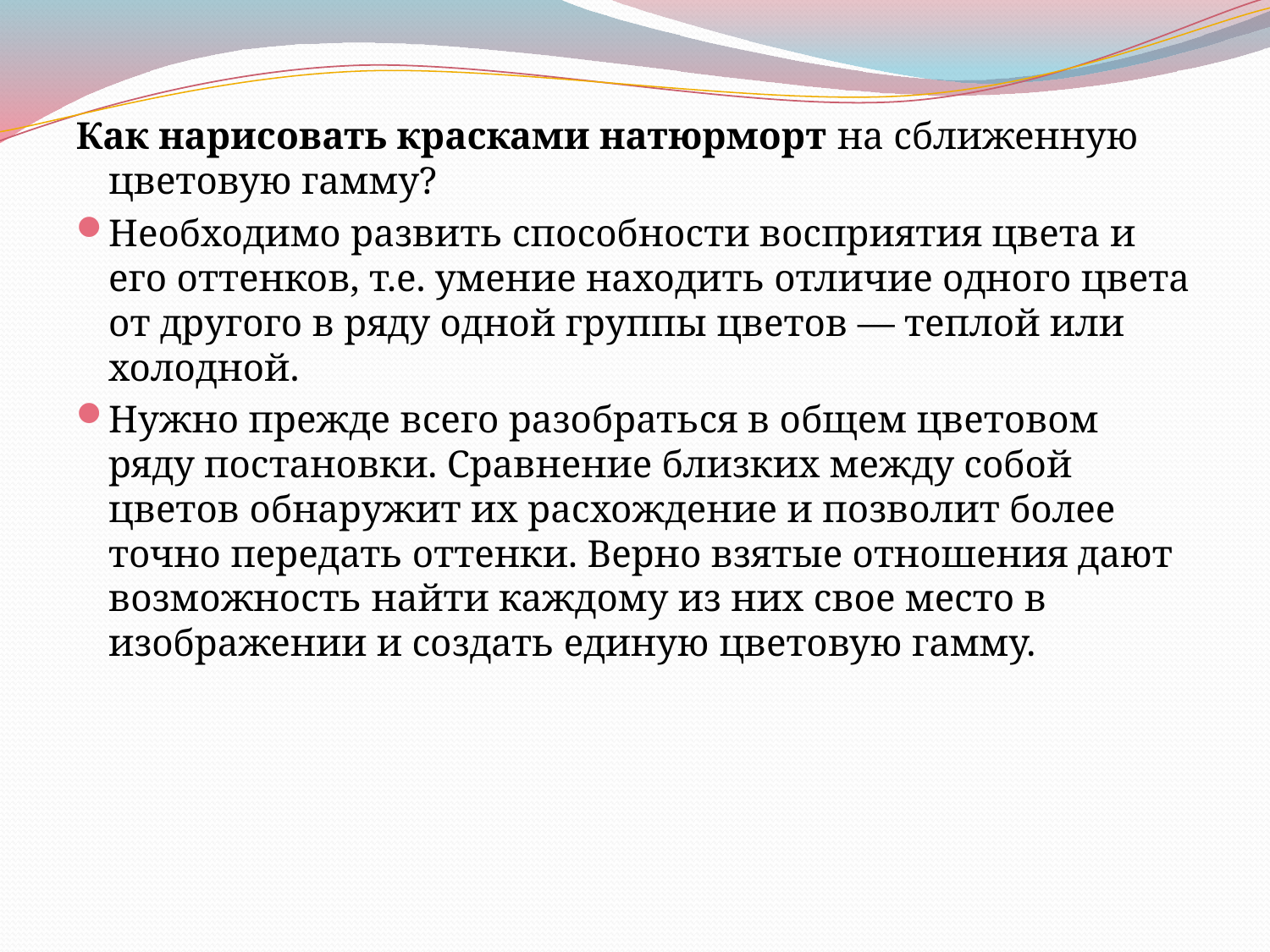

#
Как нарисовать красками натюрморт на сближенную цветовую гамму?
Необходимо развить способности восприятия цвета и его оттенков, т.е. умение находить отличие одного цвета от другого в ряду одной группы цветов — теплой или холодной.
Нужно прежде всего разобраться в общем цветовом ряду постановки. Сравнение близких между собой цветов обнаружит их расхождение и позволит более точно передать оттенки. Верно взятые отношения дают возможность найти каждому из них свое место в изображении и создать единую цветовую гамму.